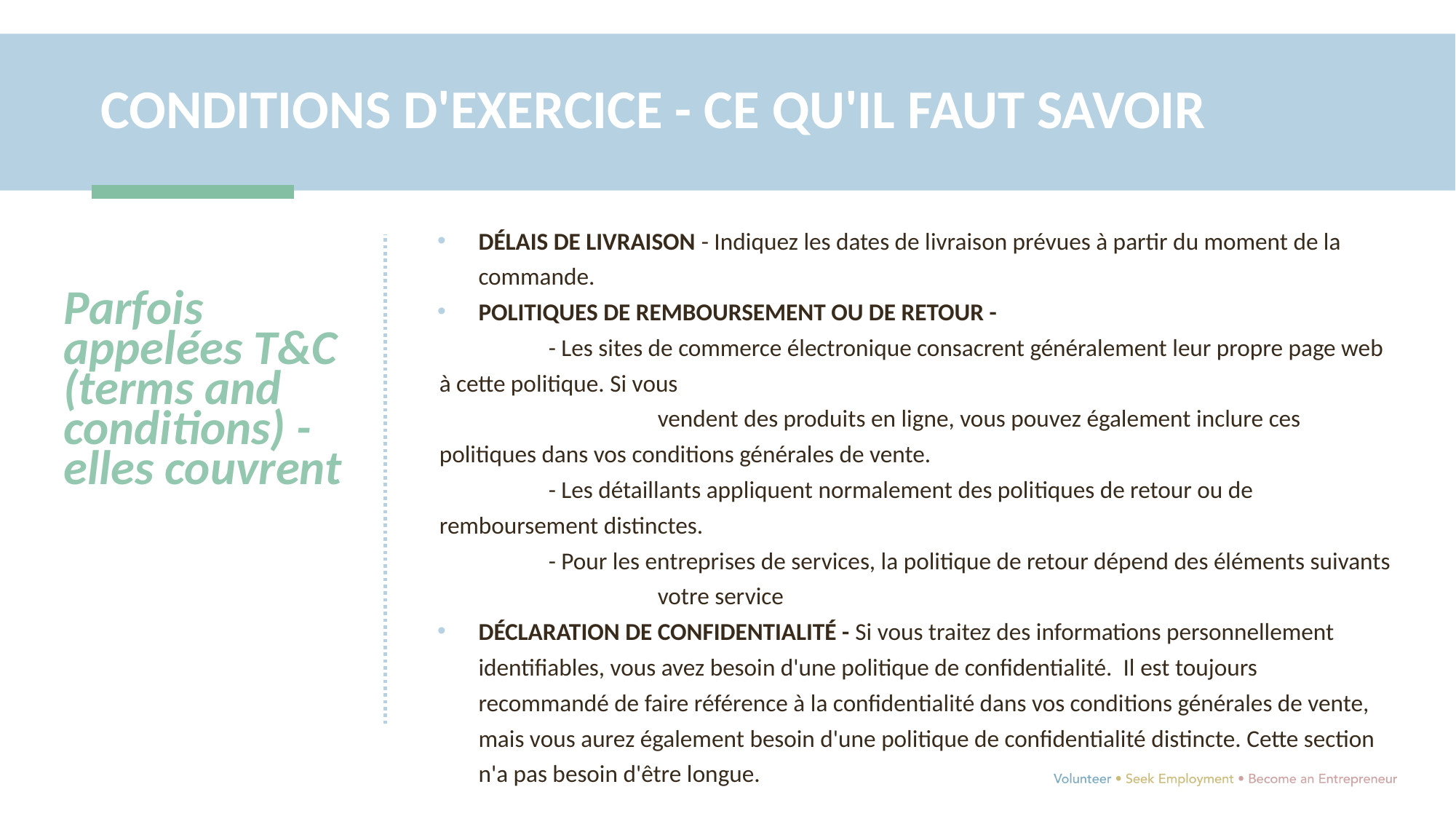

CONDITIONS D'EXERCICE - CE QU'IL FAUT SAVOIR
DÉLAIS DE LIVRAISON - Indiquez les dates de livraison prévues à partir du moment de la commande.
POLITIQUES DE REMBOURSEMENT OU DE RETOUR -
		- Les sites de commerce électronique consacrent généralement leur propre page web à cette politique. Si vous
			vendent des produits en ligne, vous pouvez également inclure ces politiques dans vos conditions générales de vente.
		- Les détaillants appliquent normalement des politiques de retour ou de remboursement distinctes.
		- Pour les entreprises de services, la politique de retour dépend des éléments suivants
			votre service
DÉCLARATION DE CONFIDENTIALITÉ - Si vous traitez des informations personnellement identifiables, vous avez besoin d'une politique de confidentialité.  Il est toujours recommandé de faire référence à la confidentialité dans vos conditions générales de vente, mais vous aurez également besoin d'une politique de confidentialité distincte. Cette section n'a pas besoin d'être longue.
Parfois appelées T&C (terms and conditions) - elles couvrent